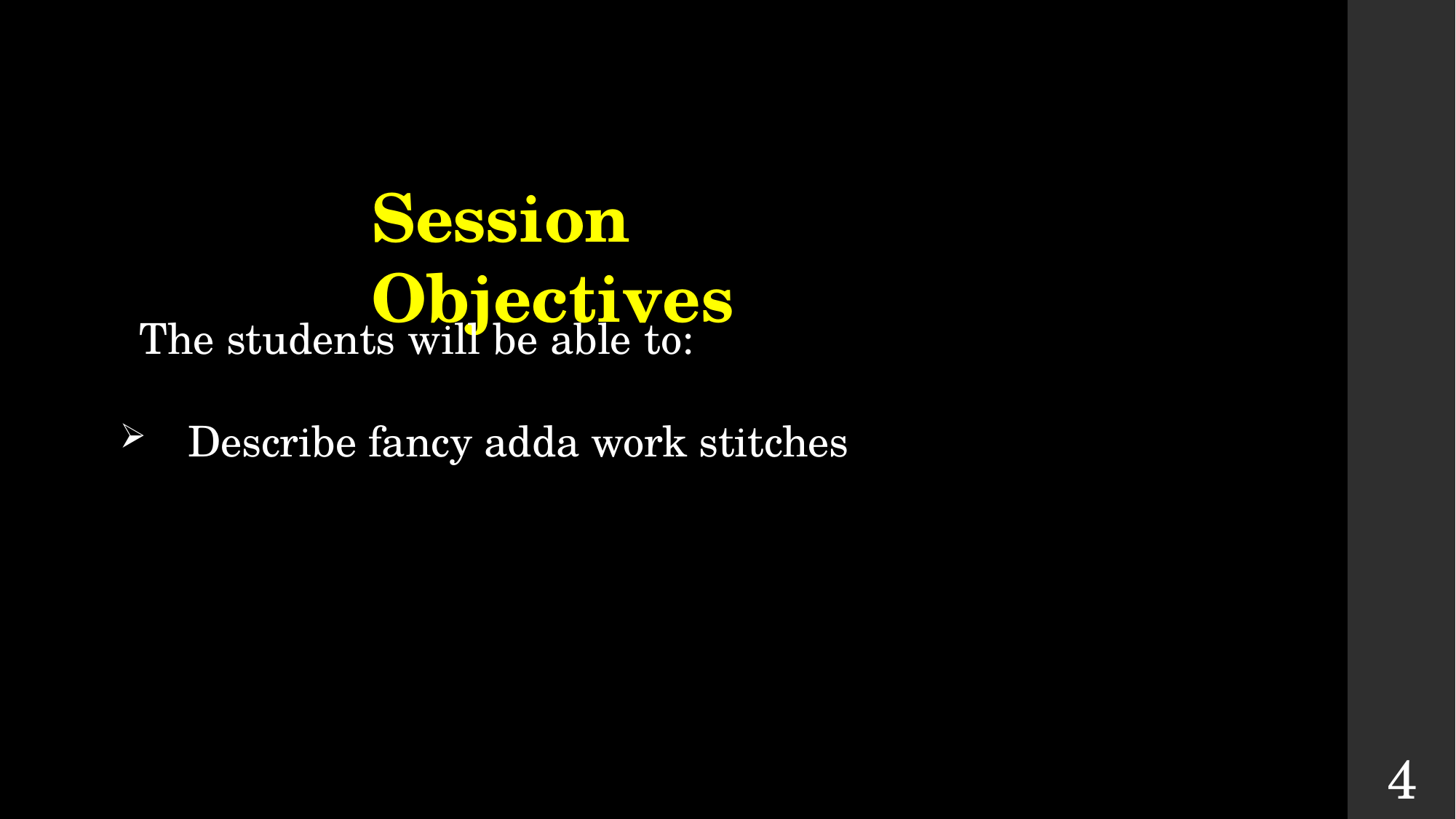

Session Objectives
The students will be able to:
Describe fancy adda work stitches

4